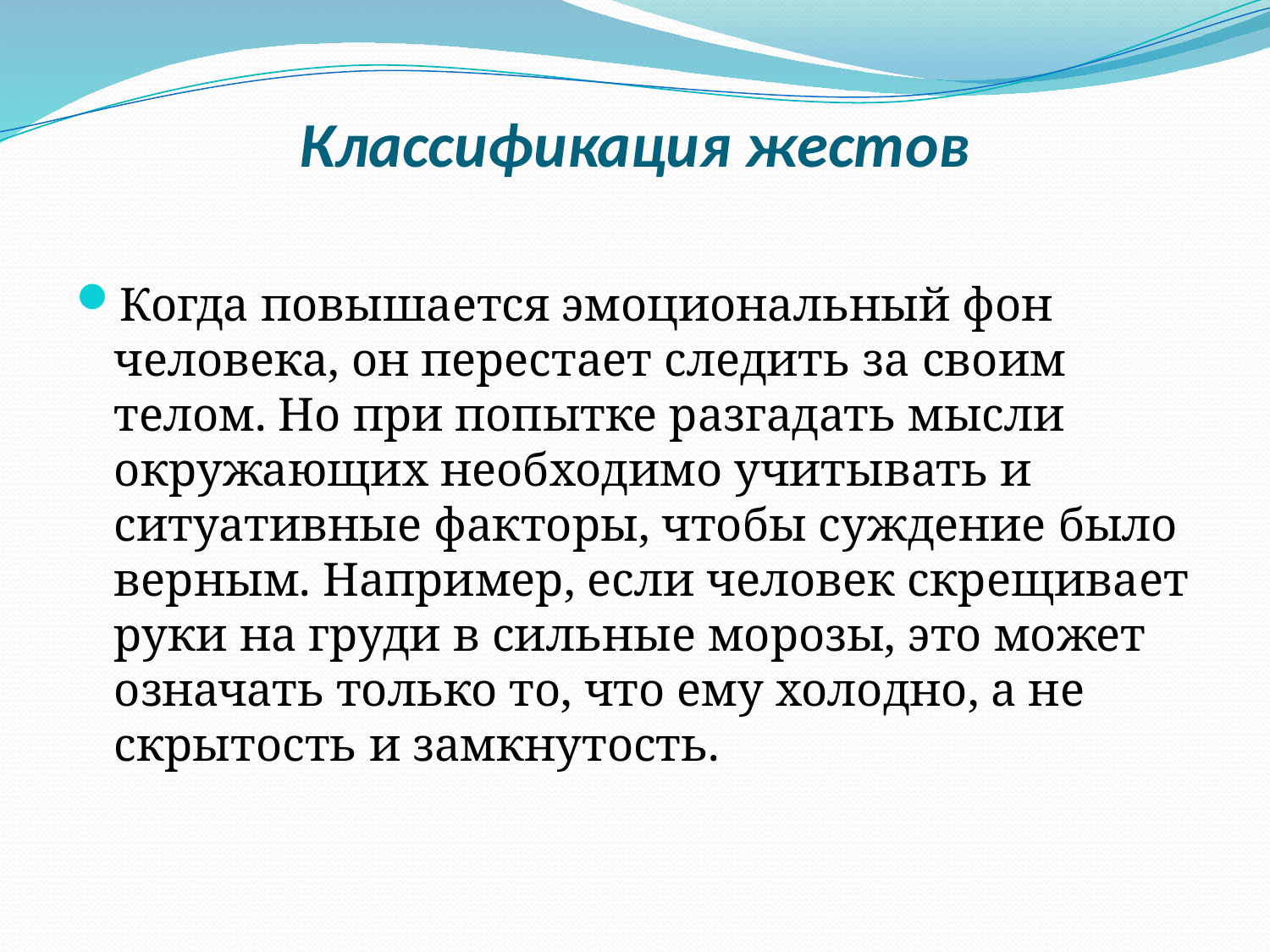

# Классификация жестов
Когда повышается эмоциональный фон человека, он перестает следить за своим телом. Но при попытке разгадать мысли окружающих необходимо учитывать и ситуативные факторы, чтобы суждение было верным. Например, если человек скрещивает руки на груди в сильные морозы, это может означать только то, что ему холодно, а не скрытость и замкнутость.